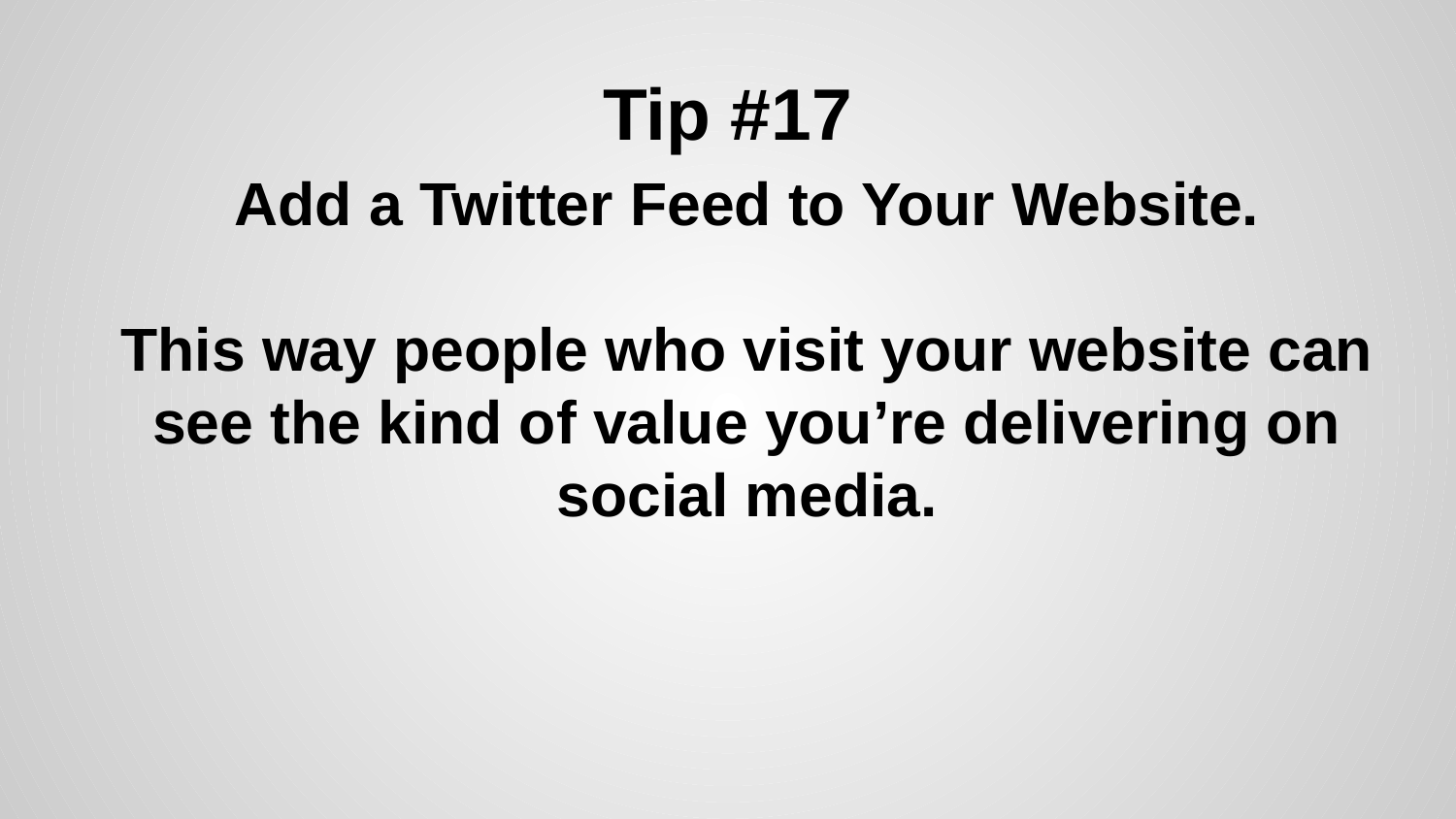

# Tip #17

Add a Twitter Feed to Your Website.

This way people who visit your website can see the kind of value you’re delivering on social media.